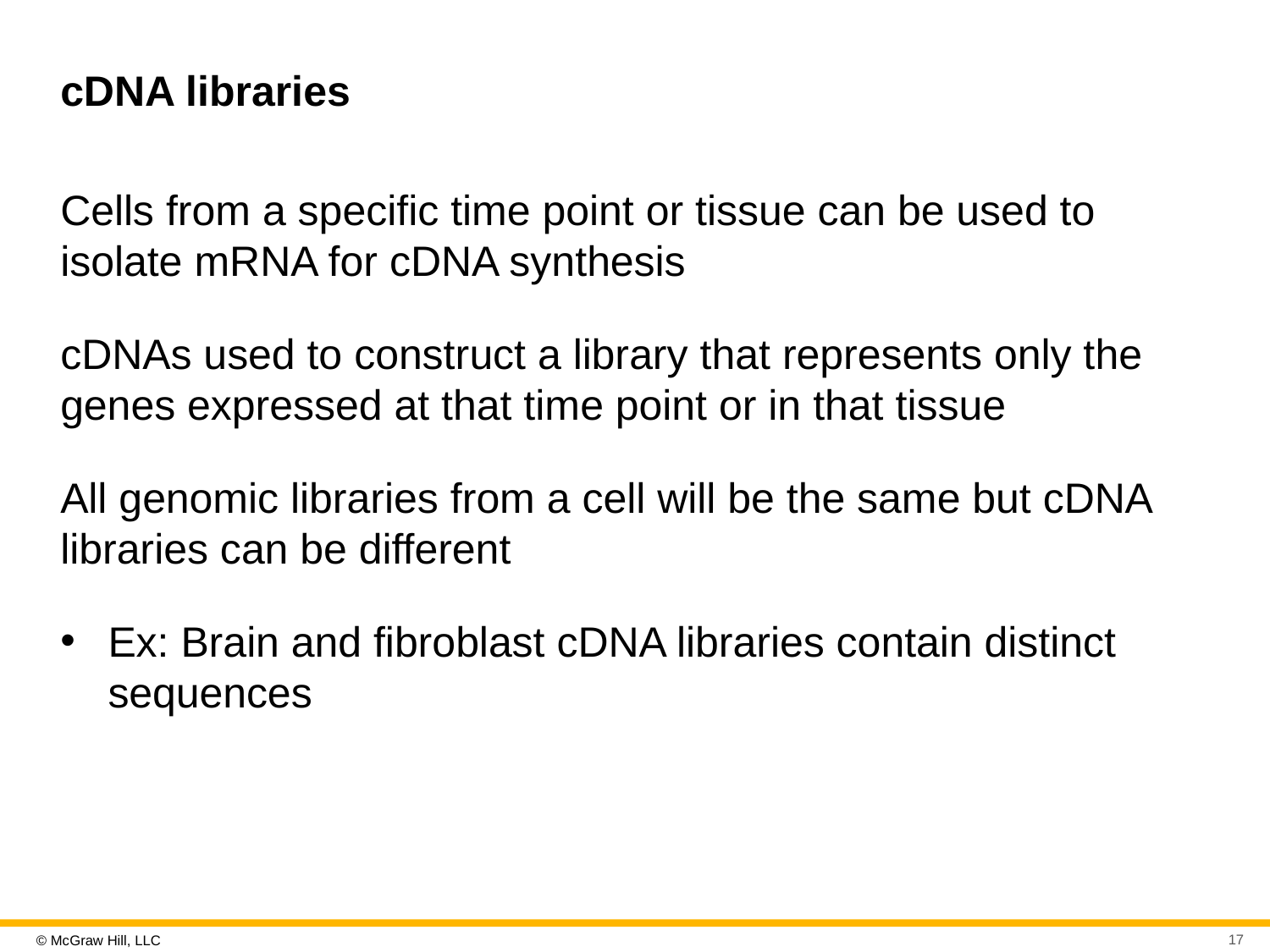

# cDNA libraries
Cells from a specific time point or tissue can be used to isolate mRNA for cDNA synthesis
cDNAs used to construct a library that represents only the genes expressed at that time point or in that tissue
All genomic libraries from a cell will be the same but cDNA libraries can be different
Ex: Brain and fibroblast cDNA libraries contain distinct sequences
17